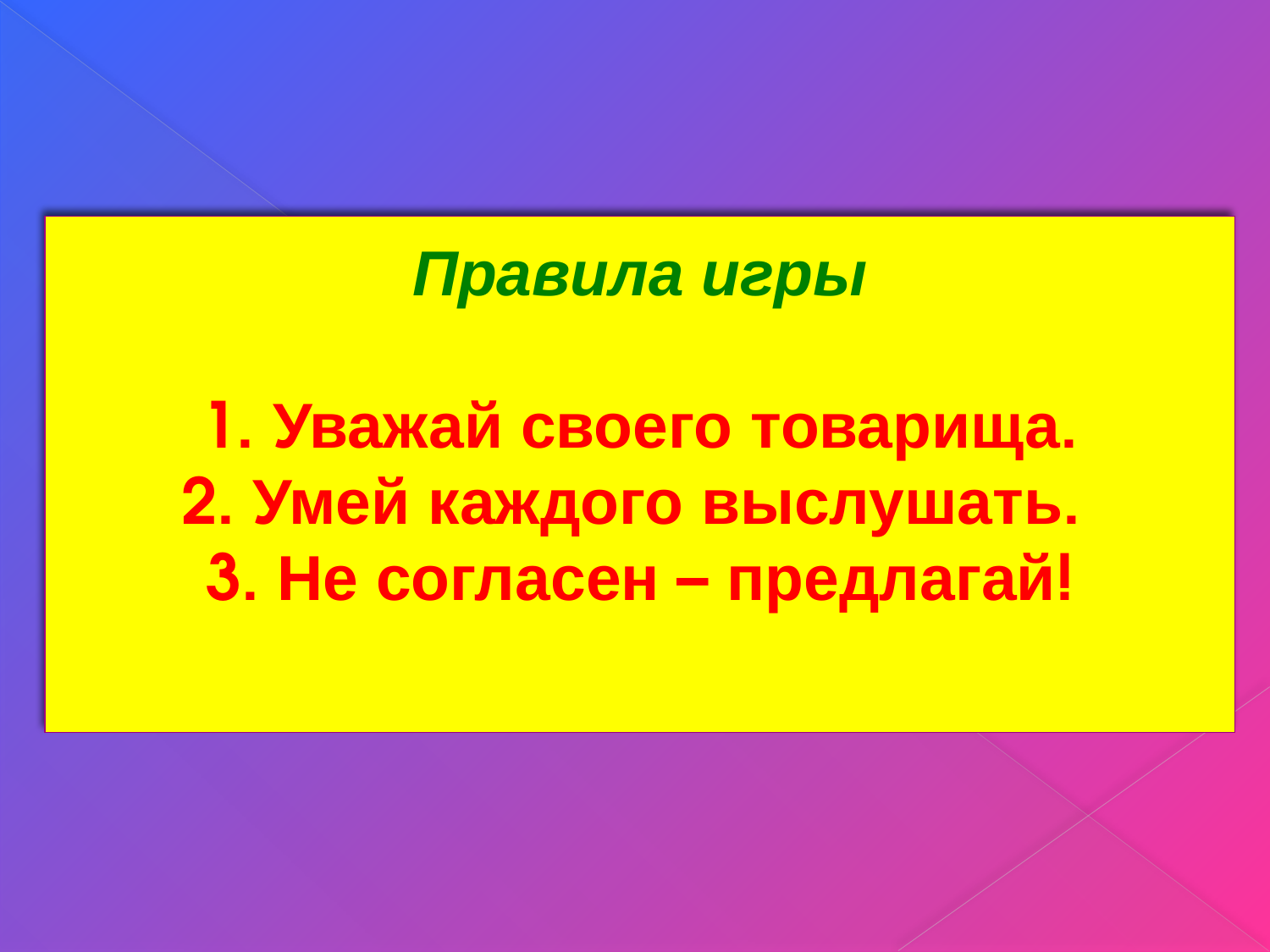

#

Правила игры

1. Уважай своего товарища.
 2. Умей каждого выслушать.
3. Не согласен – предлагай!